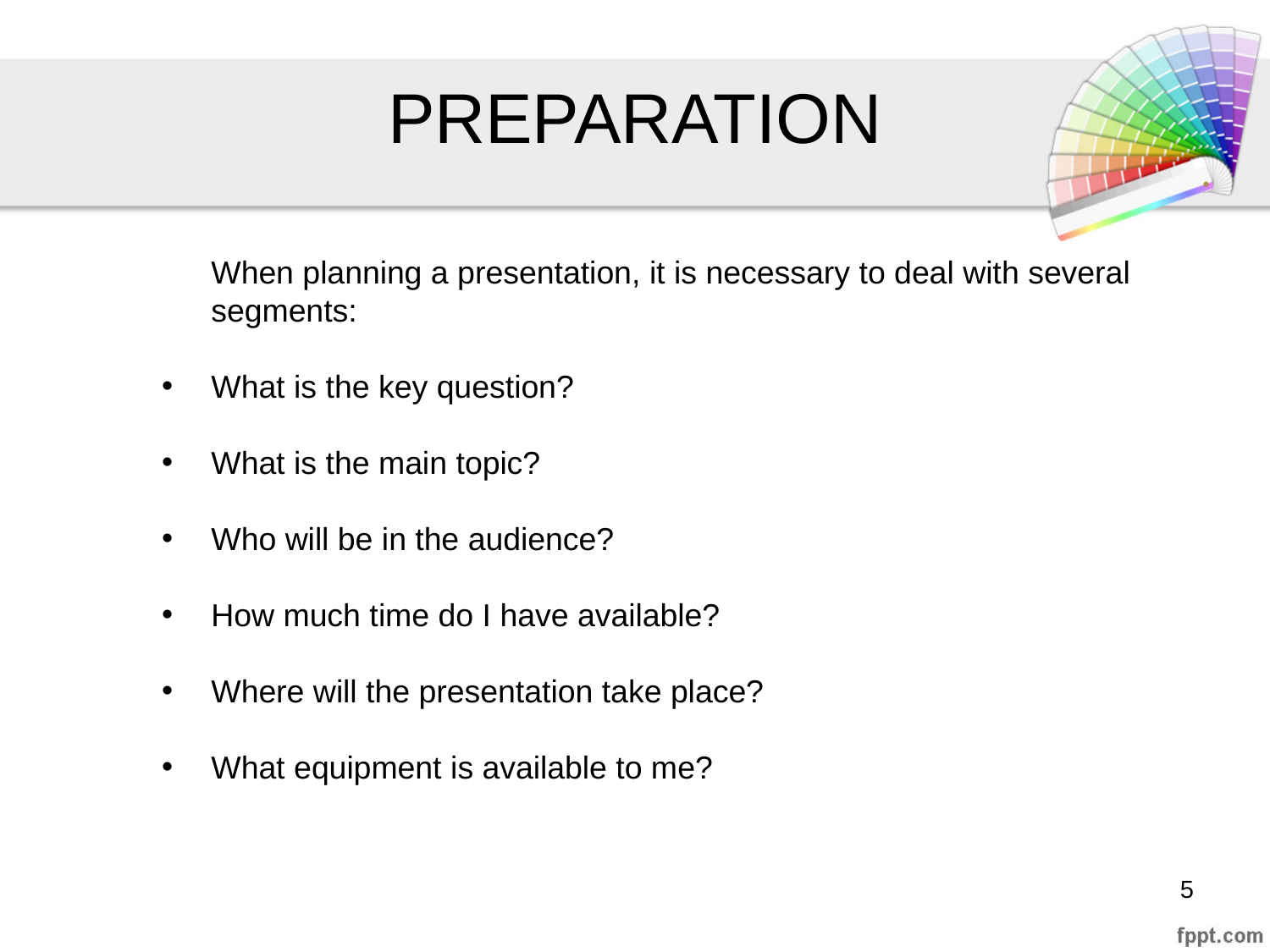

# PREPARATION
When planning a presentation, it is necessary to deal with several segments:

What is the key question?

What is the main topic?

Who will be in the audience?

How much time do I have available?

Where will the presentation take place?

What equipment is available to me?

5